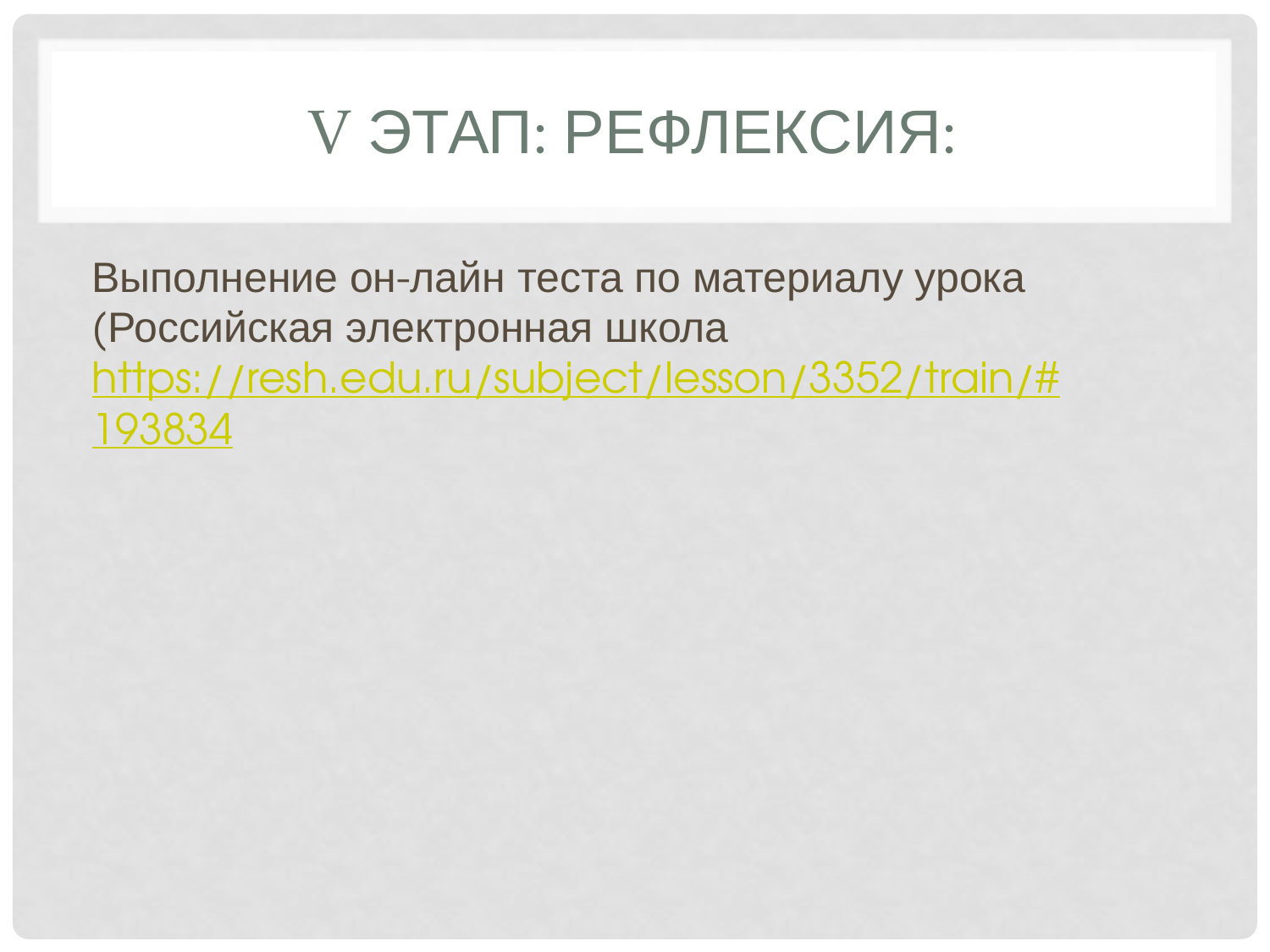

# V этап: Рефлексия:
Выполнение он-лайн теста по материалу урока (Российская электронная школа  https://resh.edu.ru/subject/lesson/3352/train/#193834